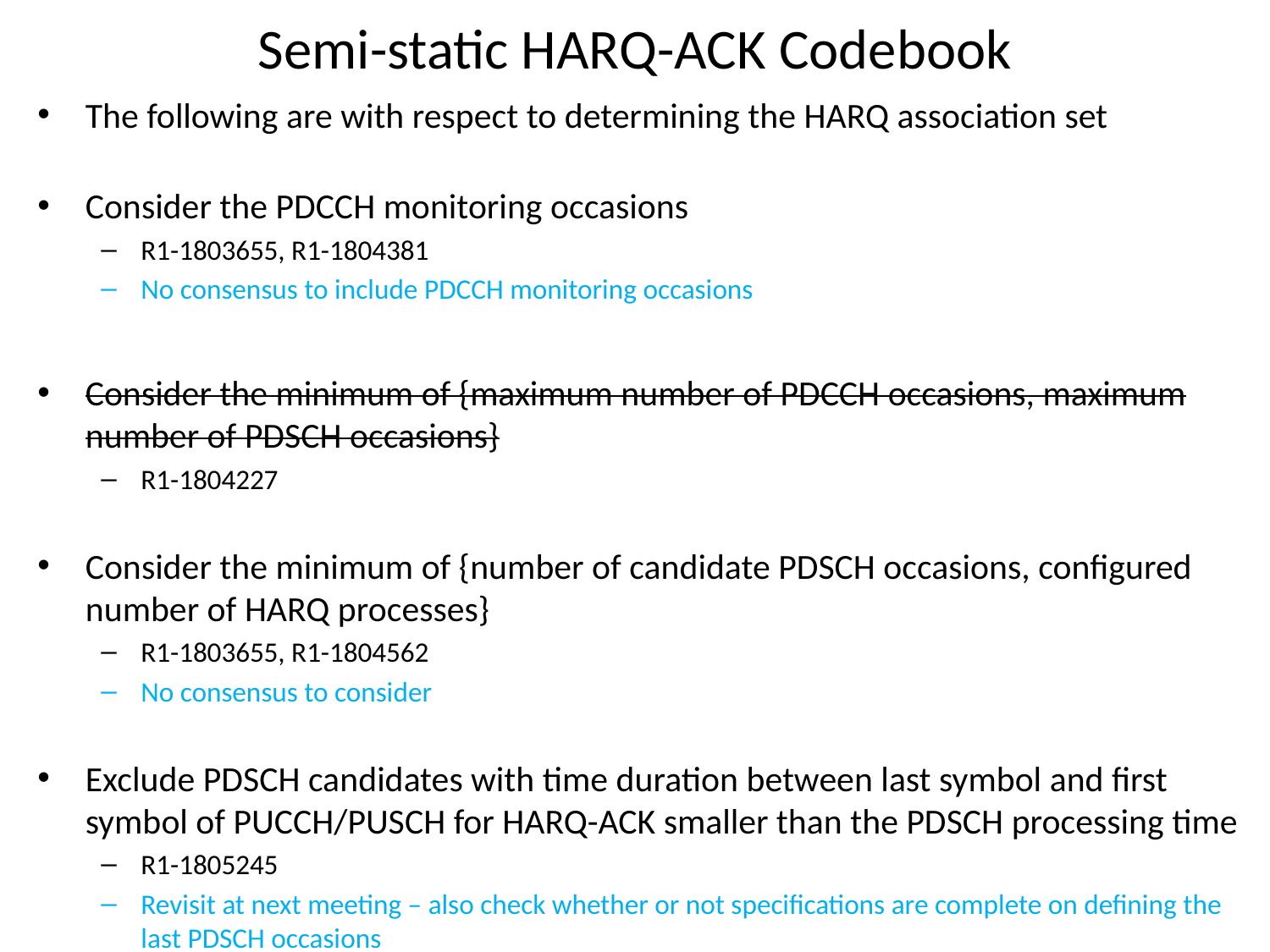

# Semi-static HARQ-ACK Codebook
The following are with respect to determining the HARQ association set

Consider the PDCCH monitoring occasions
R1-1803655, R1-1804381
No consensus to include PDCCH monitoring occasions

Consider the minimum of {maximum number of PDCCH occasions, maximum number of PDSCH occasions}
R1-1804227

Consider the minimum of {number of candidate PDSCH occasions, configured number of HARQ processes}
R1-1803655, R1-1804562
No consensus to consider

Exclude PDSCH candidates with time duration between last symbol and first symbol of PUCCH/PUSCH for HARQ-ACK smaller than the PDSCH processing time
R1-1805245
Revisit at next meeting – also check whether or not specifications are complete on defining the last PDSCH occasions